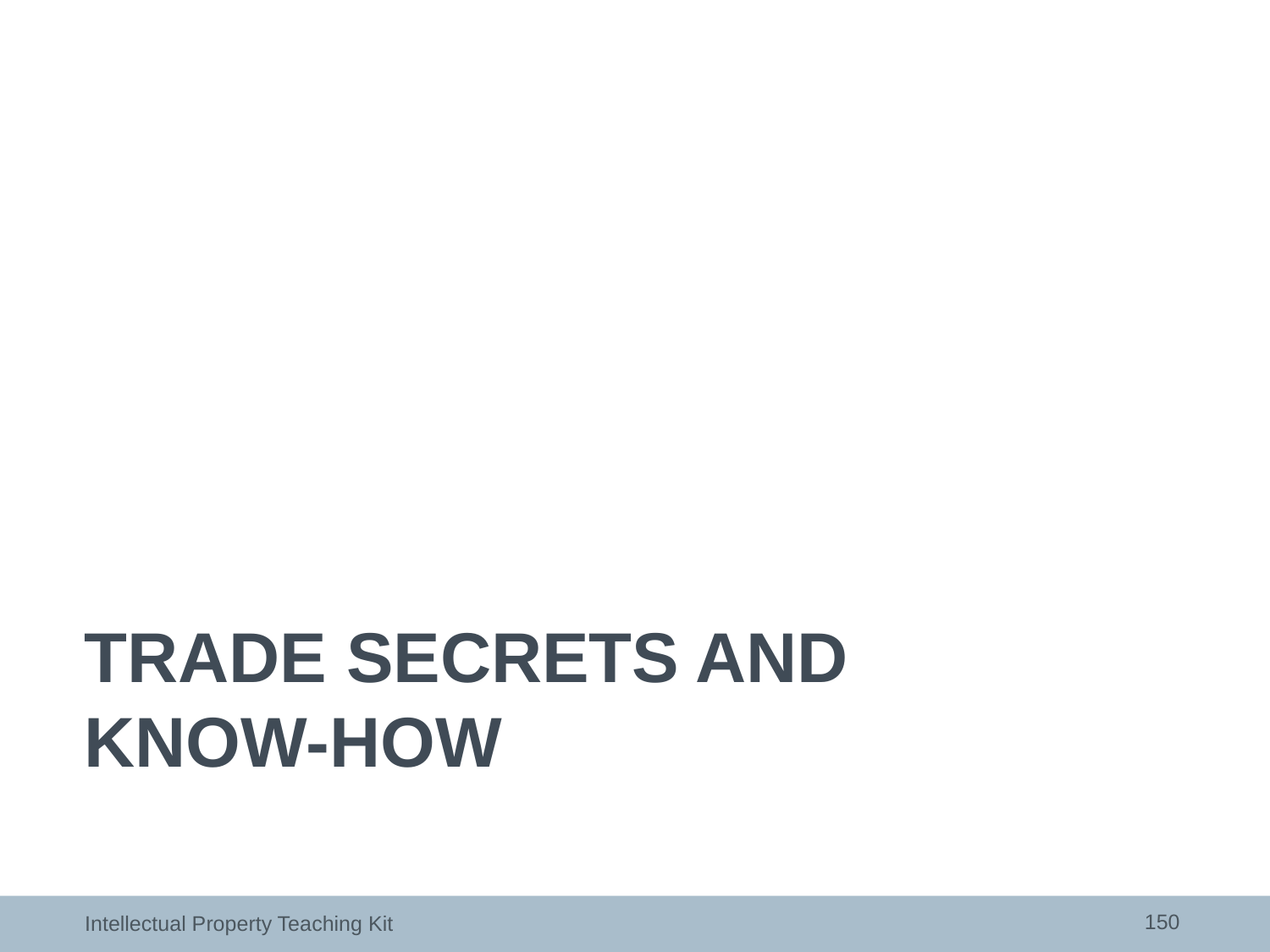

# Trade secrets AND KNOW-HOW
150
Intellectual Property Teaching Kit